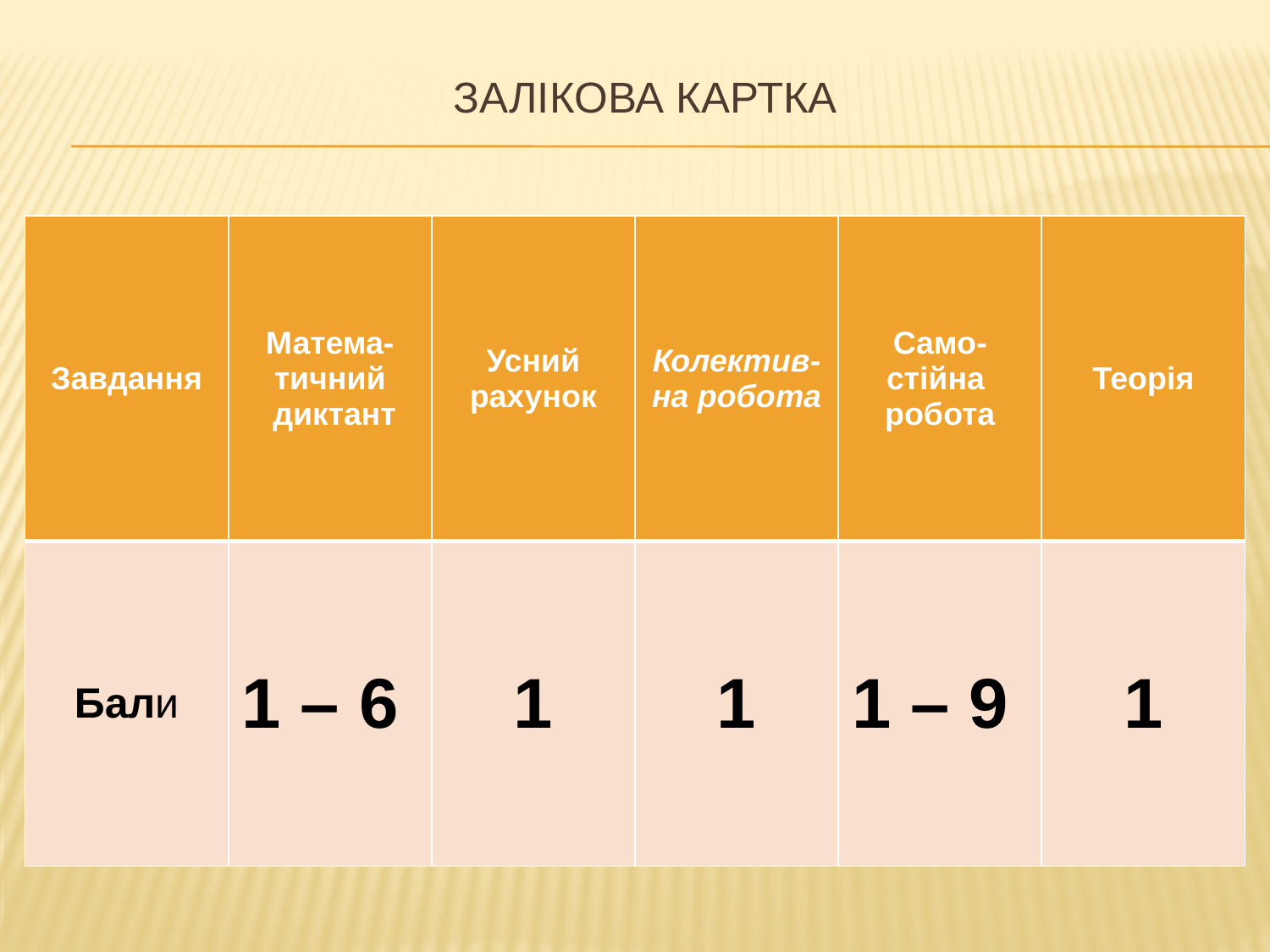

# Залікова картка
| Завдання | Матема-тичний диктант | Усний рахунок | Колектив-на робота | Само- стійна робота | Теорія |
| --- | --- | --- | --- | --- | --- |
| Бали | 1 – 6 | 1 | 1 | 1 – 9 | 1 |